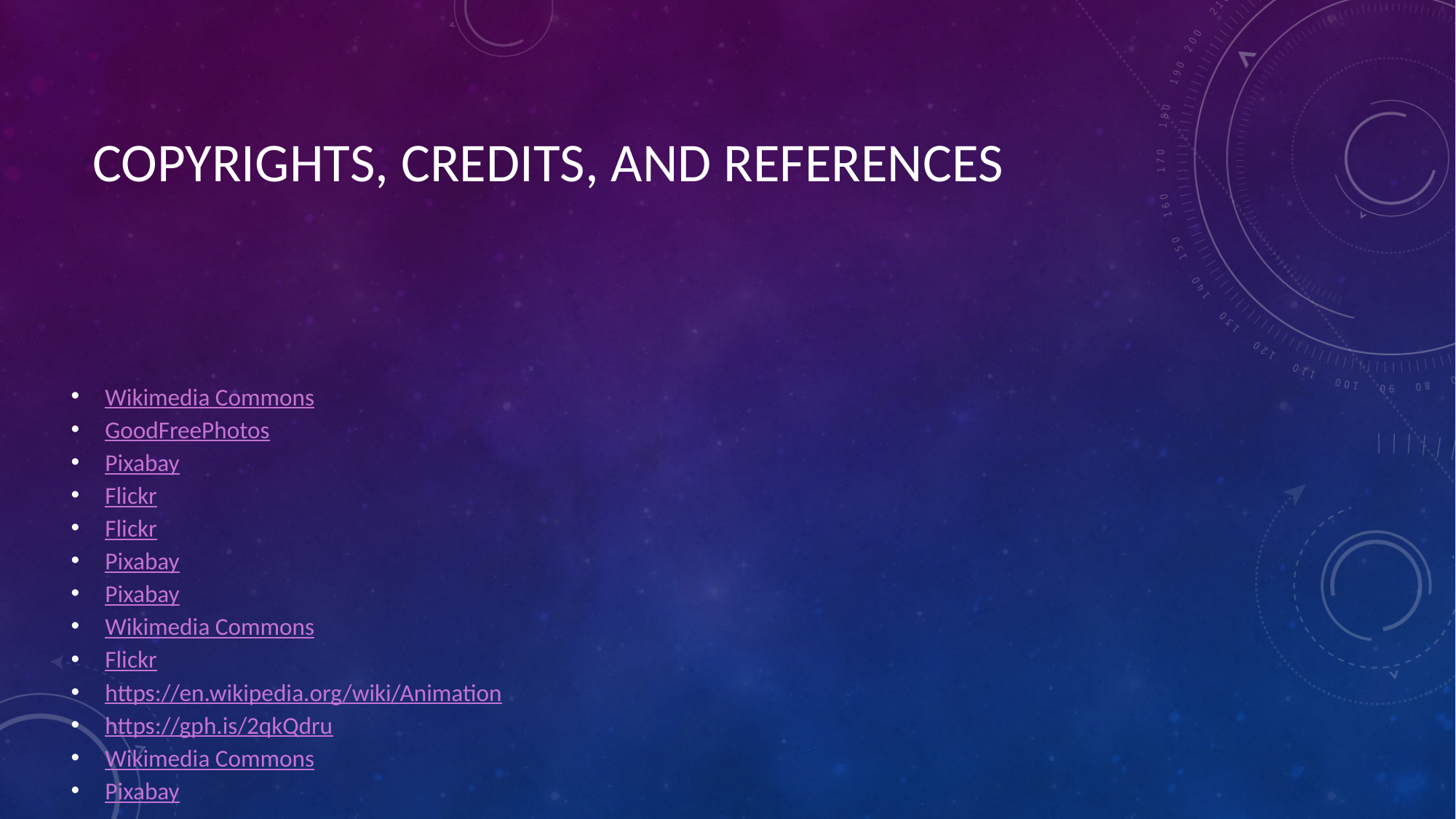

# Copyrights, Credits, and references
Wikimedia Commons
GoodFreePhotos
Pixabay
Flickr
Flickr
Pixabay
Pixabay
Wikimedia Commons
Flickr
https://en.wikipedia.org/wiki/Animation
https://gph.is/2qkQdru
Wikimedia Commons
Pixabay